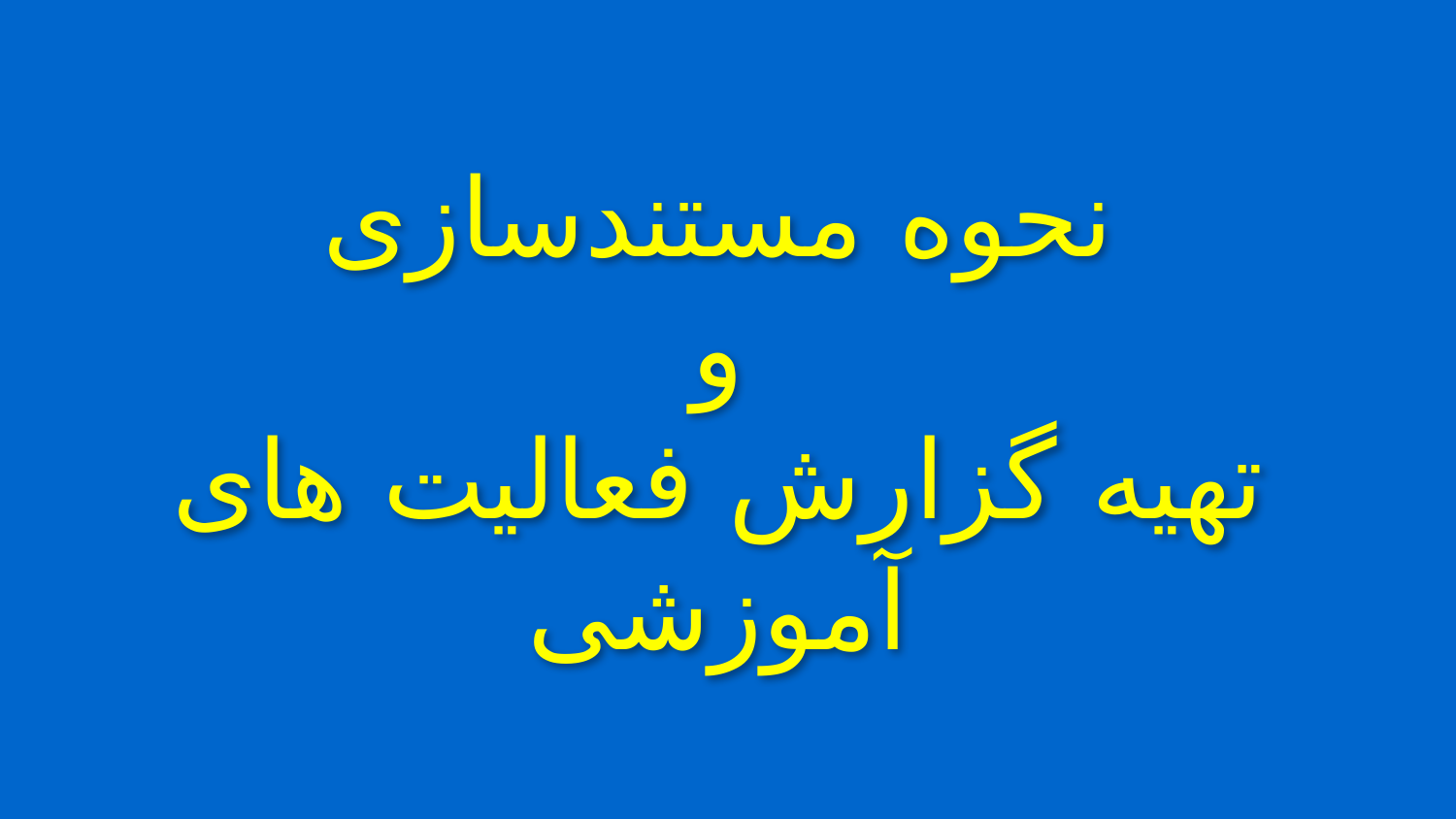

# نحوه مستندسازی و تهیه گزارش فعالیت های آموزشی